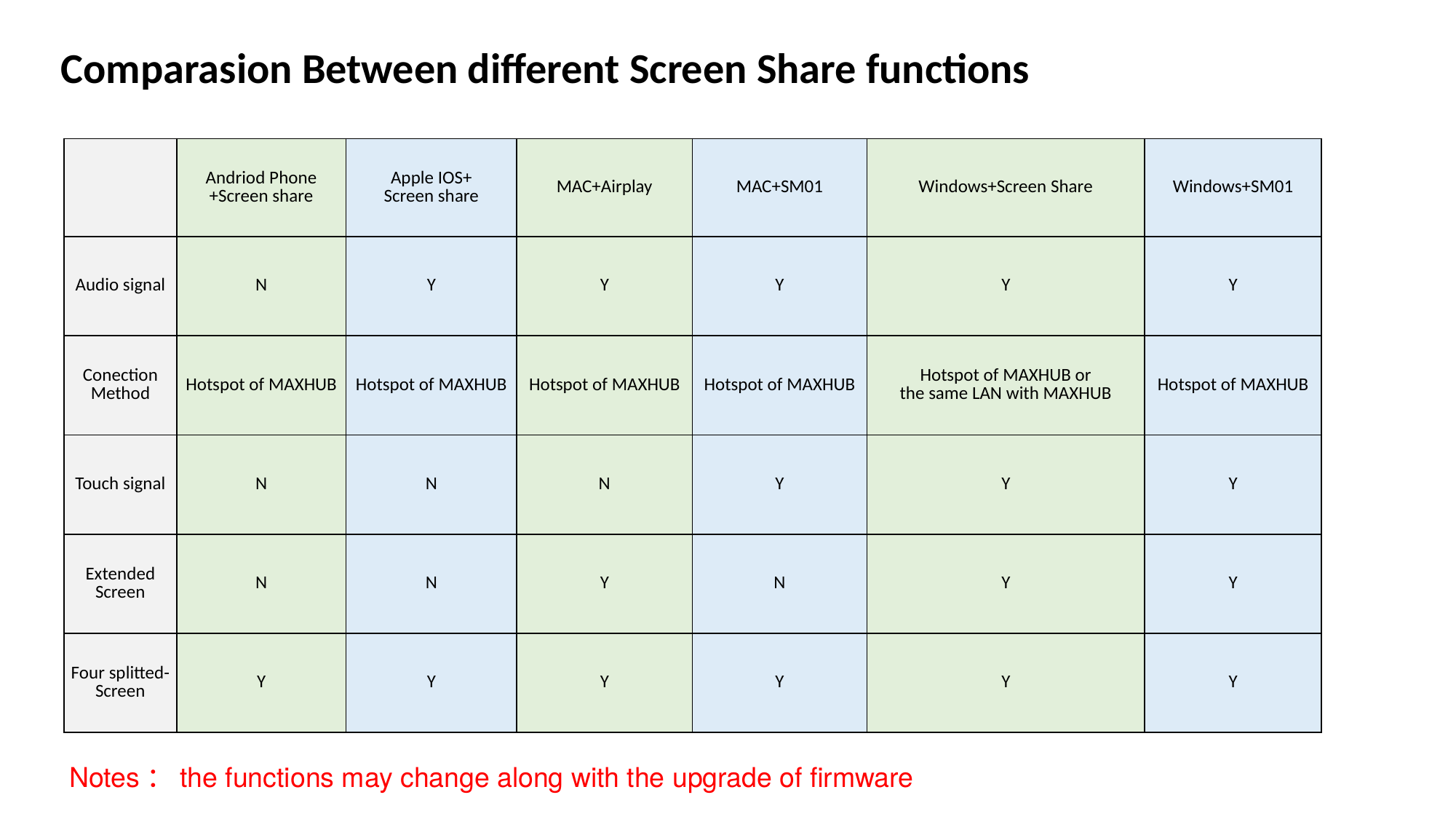

Comparasion Between different Screen Share functions
|  | Andriod Phone +Screen share | Apple IOS+ Screen share | MAC+Airplay | MAC+SM01 | Windows+Screen Share | Windows+SM01 |
| --- | --- | --- | --- | --- | --- | --- |
| Audio signal | N | Y | Y | Y | Y | Y |
| Conection Method | Hotspot of MAXHUB | Hotspot of MAXHUB | Hotspot of MAXHUB | Hotspot of MAXHUB | Hotspot of MAXHUB or the same LAN with MAXHUB | Hotspot of MAXHUB |
| Touch signal | N | N | N | Y | Y | Y |
| Extended Screen | N | N | Y | N | Y | Y |
| Four splitted-Screen | Y | Y | Y | Y | Y | Y |
Notes：the functions may change along with the upgrade of firmware